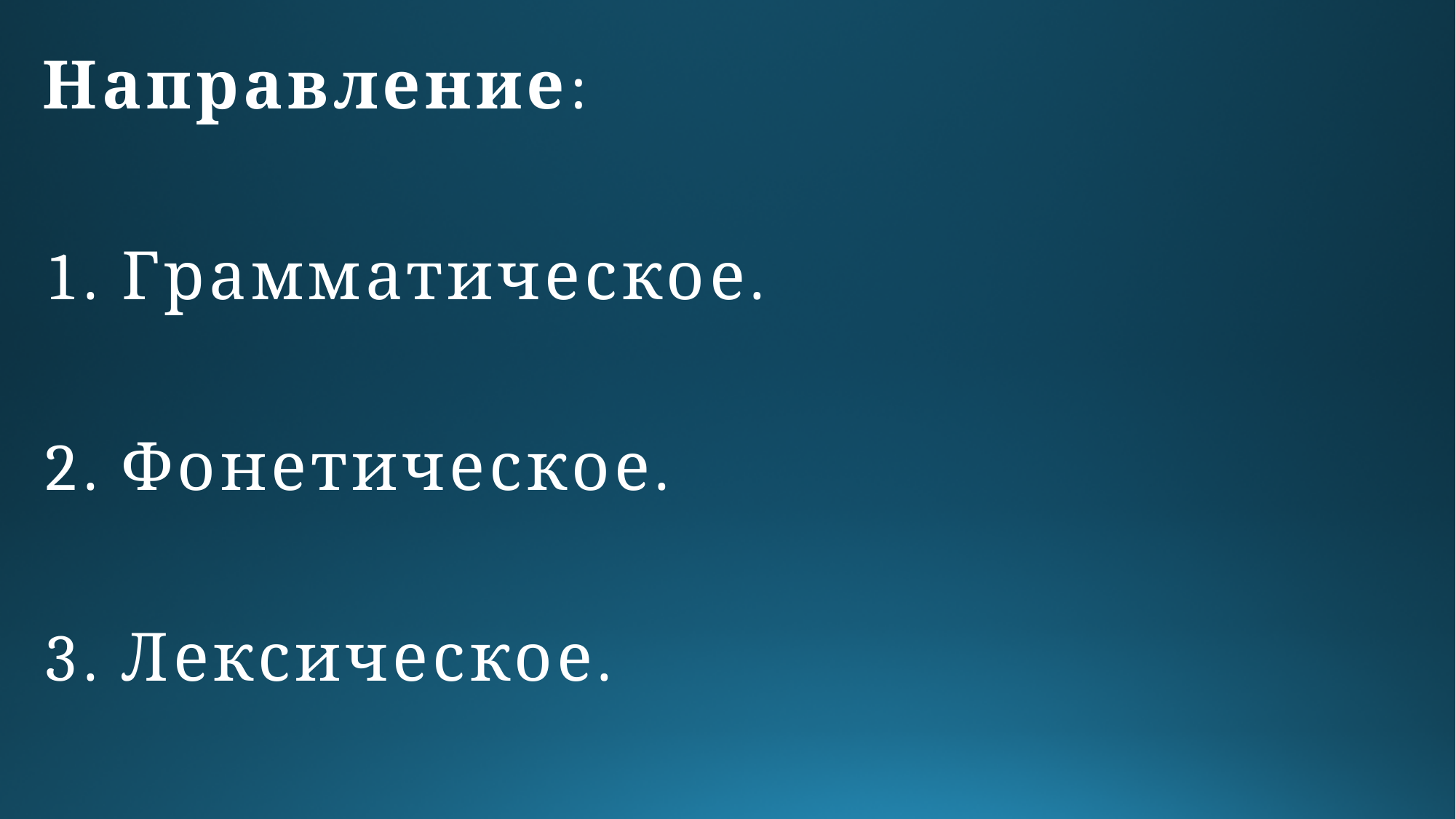

Направление:

1. Грамматическое.

2. Фонетическое.

3. Лексическое.